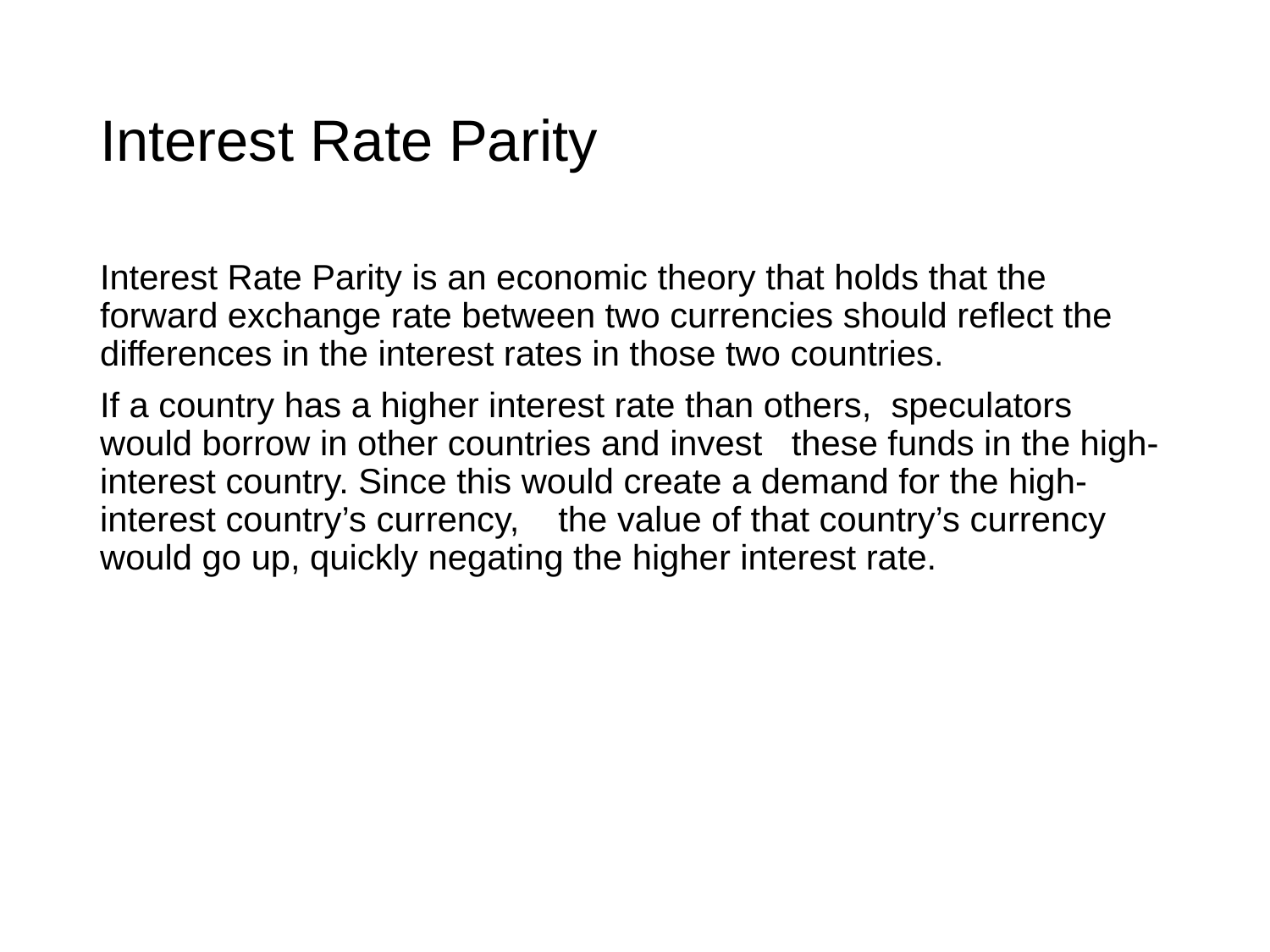

# Interest Rate Parity
Interest Rate Parity is an economic theory that holds that the forward exchange rate between two currencies should reflect the differences in the interest rates in those two countries.
If a country has a higher interest rate than others,  speculators would borrow in other countries and invest   these funds in the high-interest country. Since this would create a demand for the high-interest country’s currency,    the value of that country’s currency would go up, quickly negating the higher interest rate.